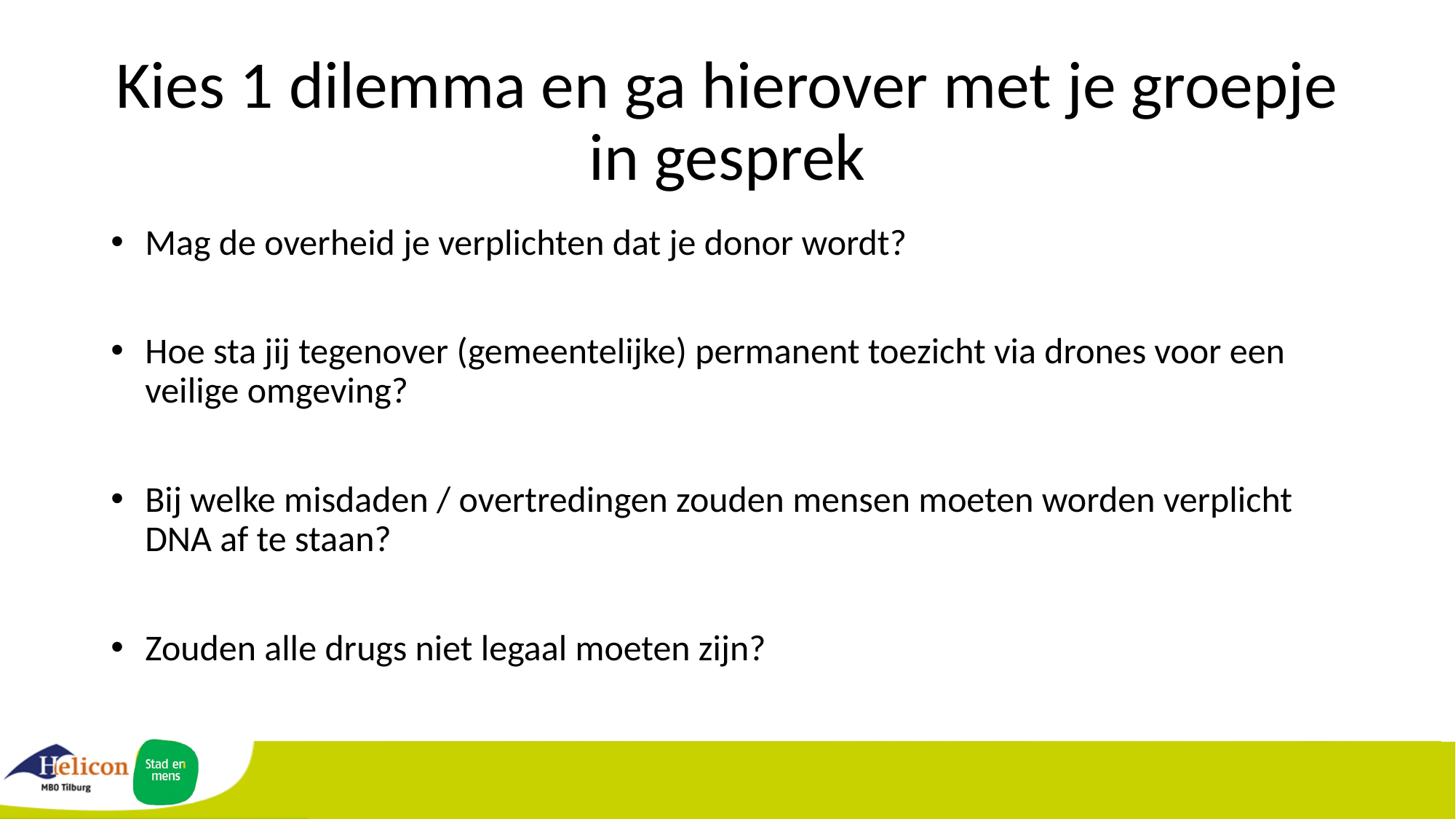

# Kies 1 dilemma en ga hierover met je groepje in gesprek
Mag de overheid je verplichten dat je donor wordt?

Hoe sta jij tegenover (gemeentelijke) permanent toezicht via drones voor een veilige omgeving?

Bij welke misdaden / overtredingen zouden mensen moeten worden verplicht DNA af te staan?

Zouden alle drugs niet legaal moeten zijn?